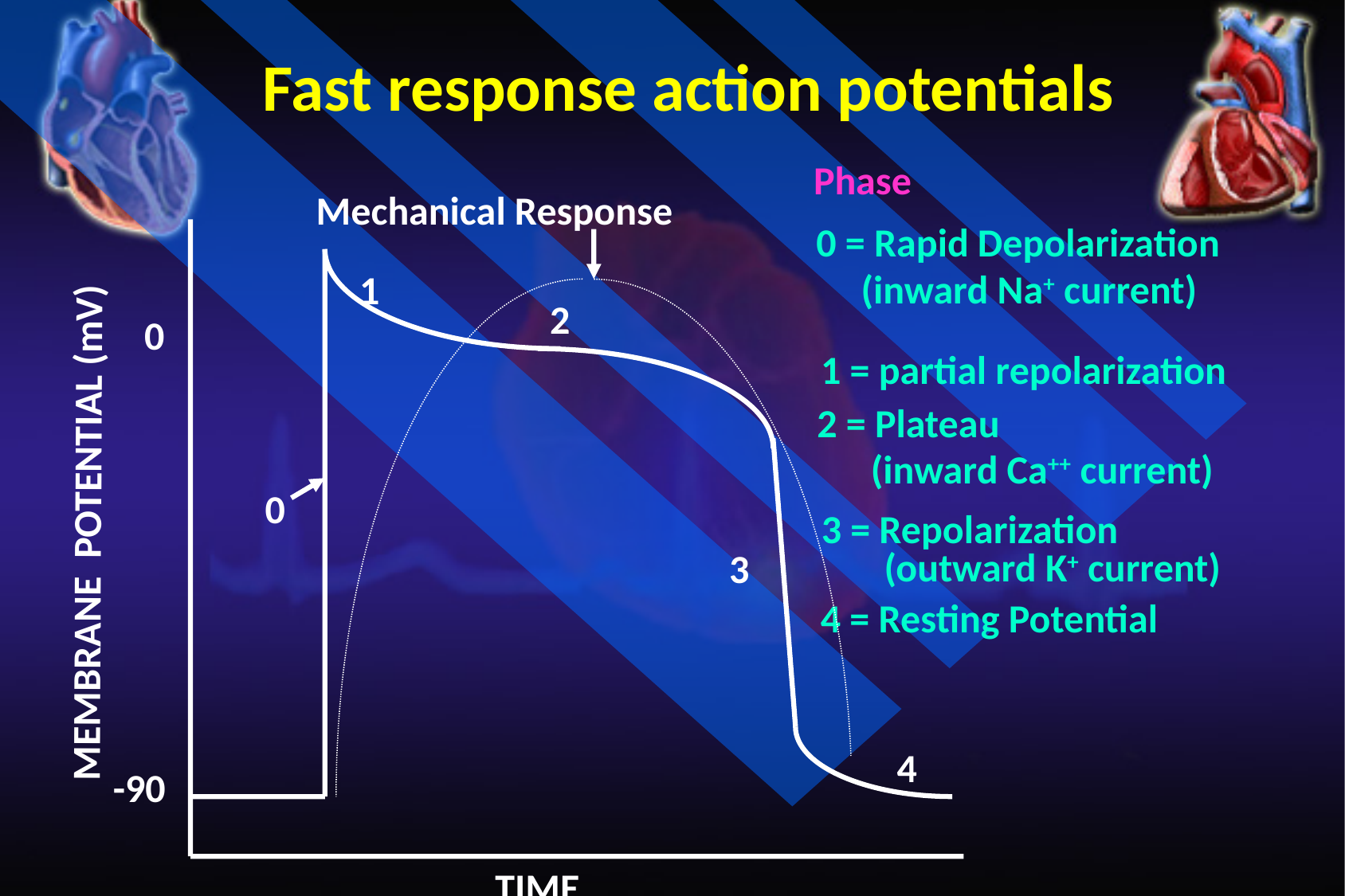

Fast response action potentials
Phase
Mechanical Response

0 = Rapid Depolarization
     (inward Na+ current)

1

2
0
1 = partial repolarization

2 = Plateau
      (inward Ca++ current)

0

3 = Repolarization
       (outward K+ current)
MEMBRANE  POTENTIAL (mV)
3
4 = Resting Potential

4
-90

TIME